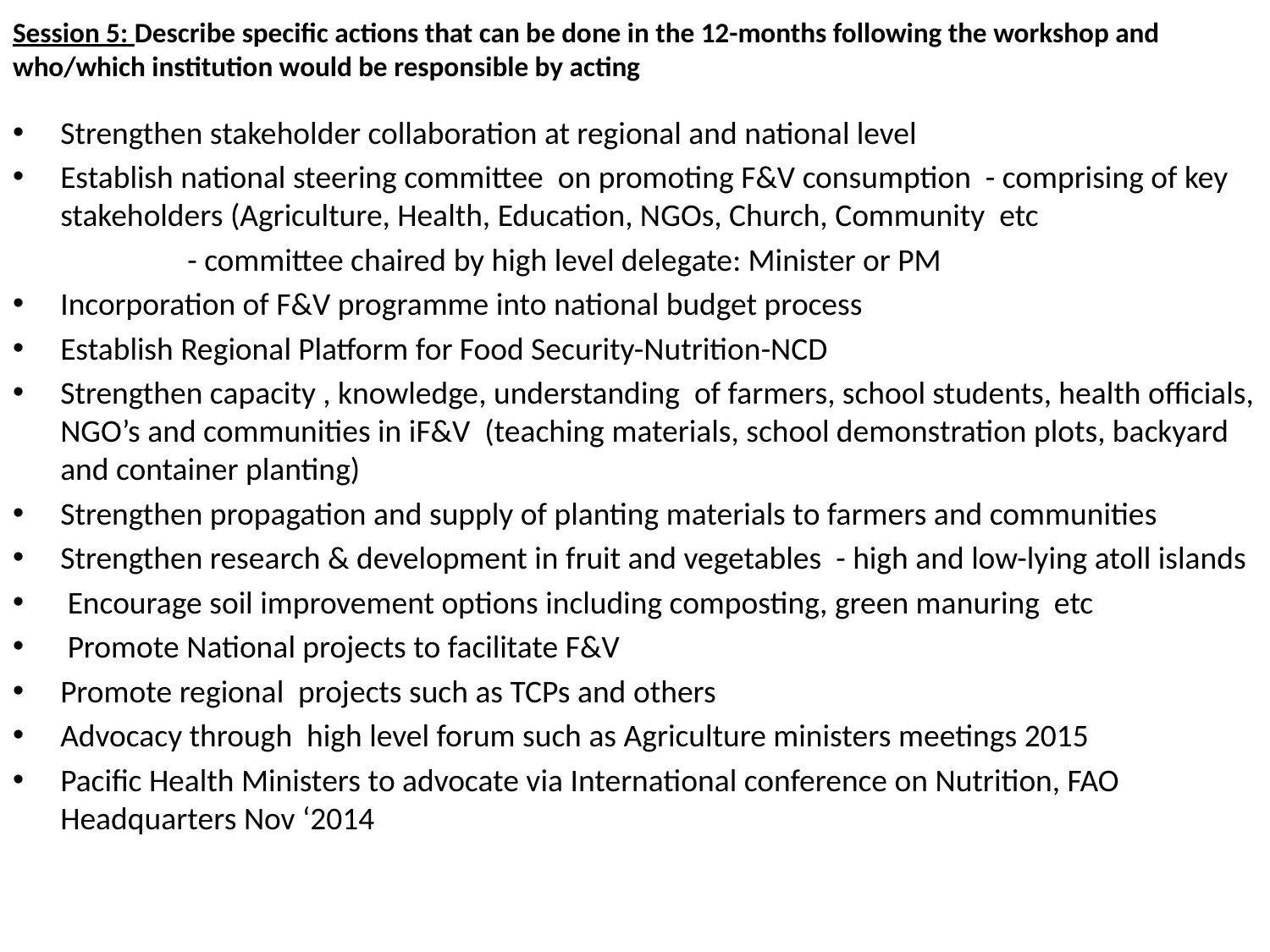

# Session 5: Describe specific actions that can be done in the 12-months following the workshop and who/which institution would be responsible by acting
Strengthen stakeholder collaboration at regional and national level
Establish national steering committee  on promoting F&V consumption  - comprising of key stakeholders (Agriculture, Health, Education, NGOs, Church, Community  etc
		- committee chaired by high level delegate: Minister or PM
Incorporation of F&V programme into national budget process
Establish Regional Platform for Food Security-Nutrition-NCD
Strengthen capacity , knowledge, understanding  of farmers, school students, health officials, NGO’s and communities in iF&V  (teaching materials, school demonstration plots, backyard and container planting)
Strengthen propagation and supply of planting materials to farmers and communities
Strengthen research & development in fruit and vegetables  - high and low-lying atoll islands
 Encourage soil improvement options including composting, green manuring  etc
 Promote National projects to facilitate F&V
Promote regional  projects such as TCPs and others
Advocacy through  high level forum such as Agriculture ministers meetings 2015
Pacific Health Ministers to advocate via International conference on Nutrition, FAO Headquarters Nov ‘2014